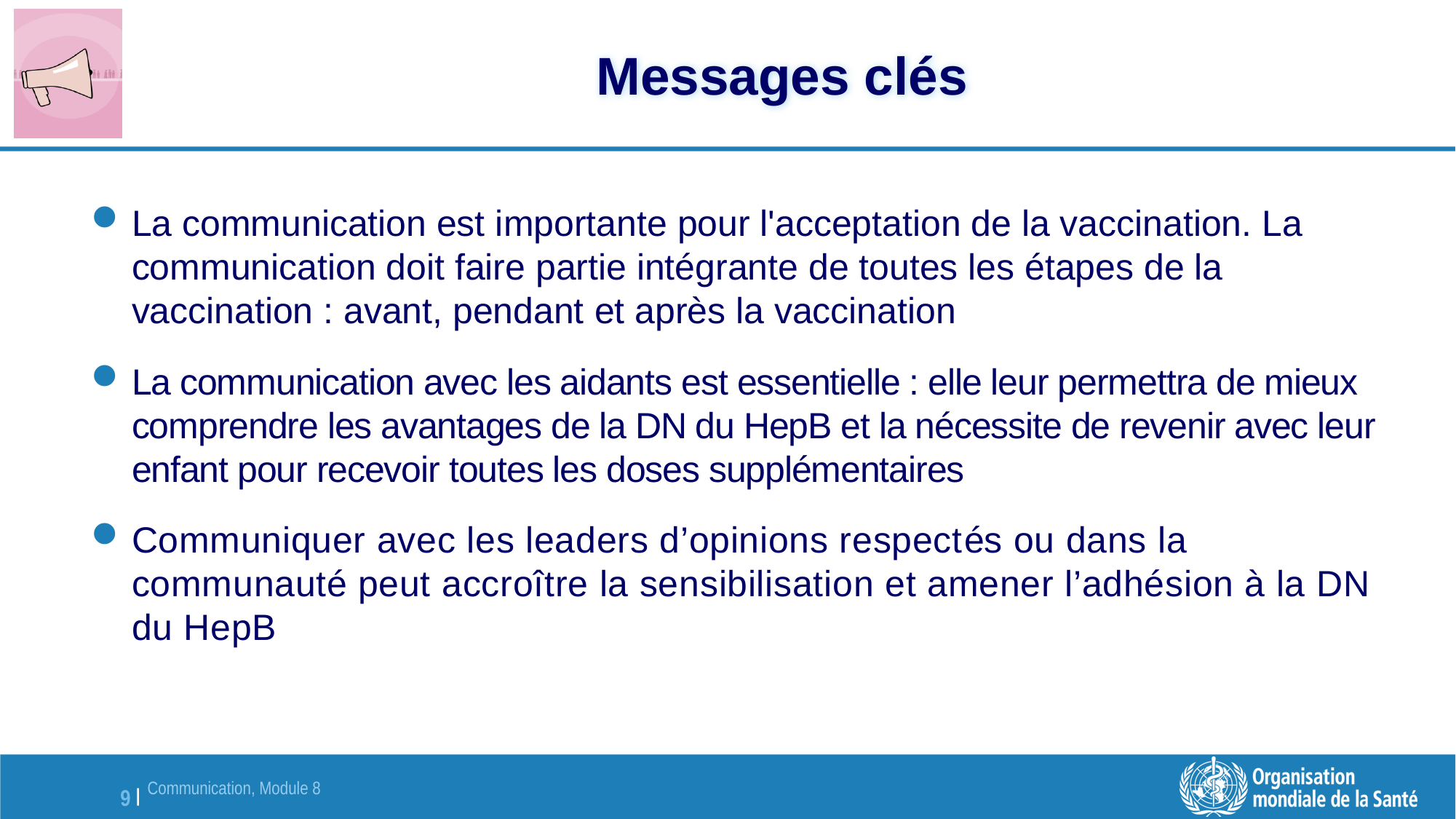

# Messages clés
La communication est importante pour l'acceptation de la vaccination. La communication doit faire partie intégrante de toutes les étapes de la vaccination : avant, pendant et après la vaccination
La communication avec les aidants est essentielle : elle leur permettra de mieux comprendre les avantages de la DN du HepB et la nécessite de revenir avec leur enfant pour recevoir toutes les doses supplémentaires
Communiquer avec les leaders d’opinions respectés ou dans la communauté peut accroître la sensibilisation et amener l’adhésion à la DN du HepB